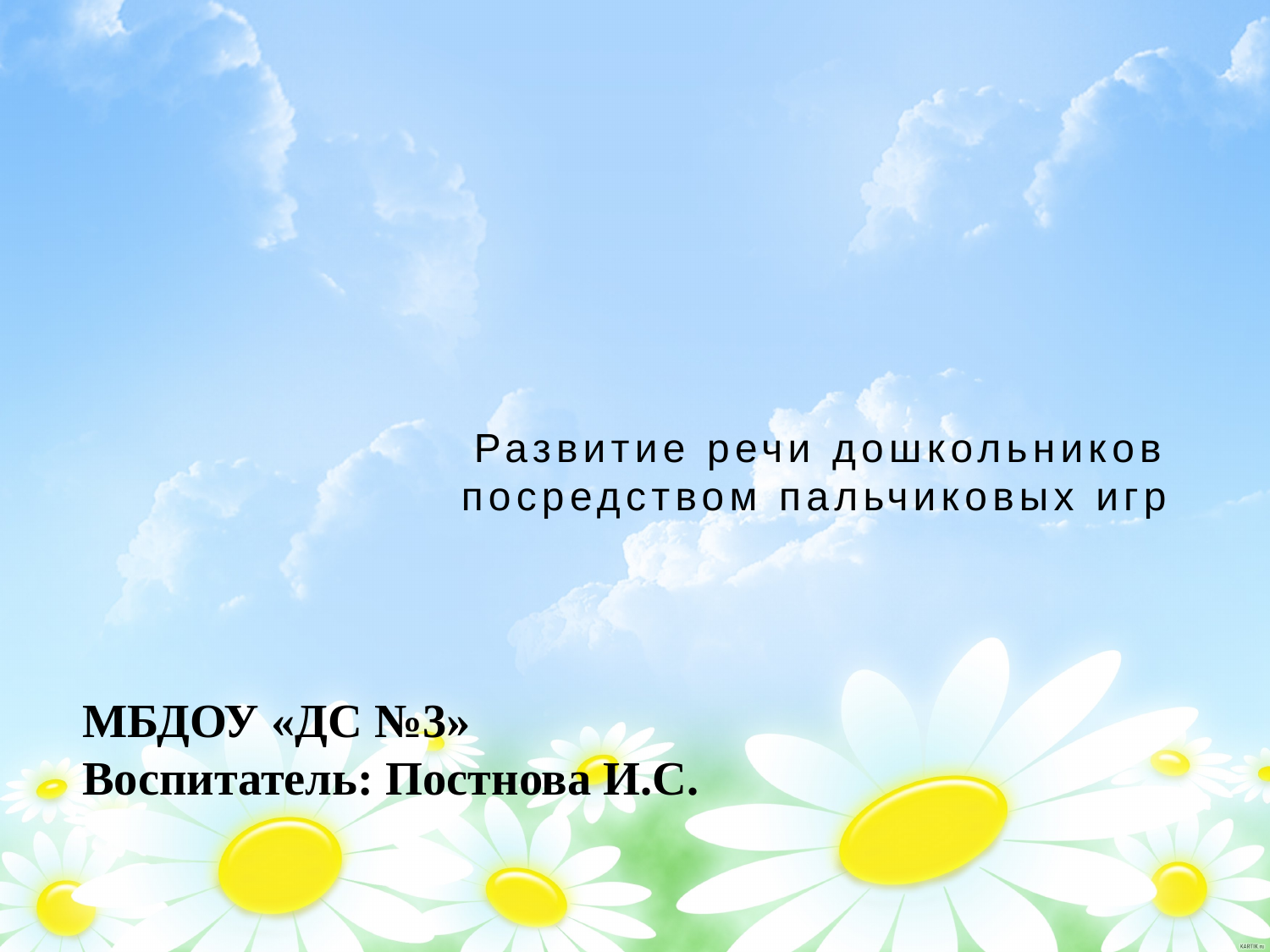

# Развитие речи дошкольников посредством пальчиковых игр

МБДОУ «ДС №3»
Воспитатель: Постнова И.С.